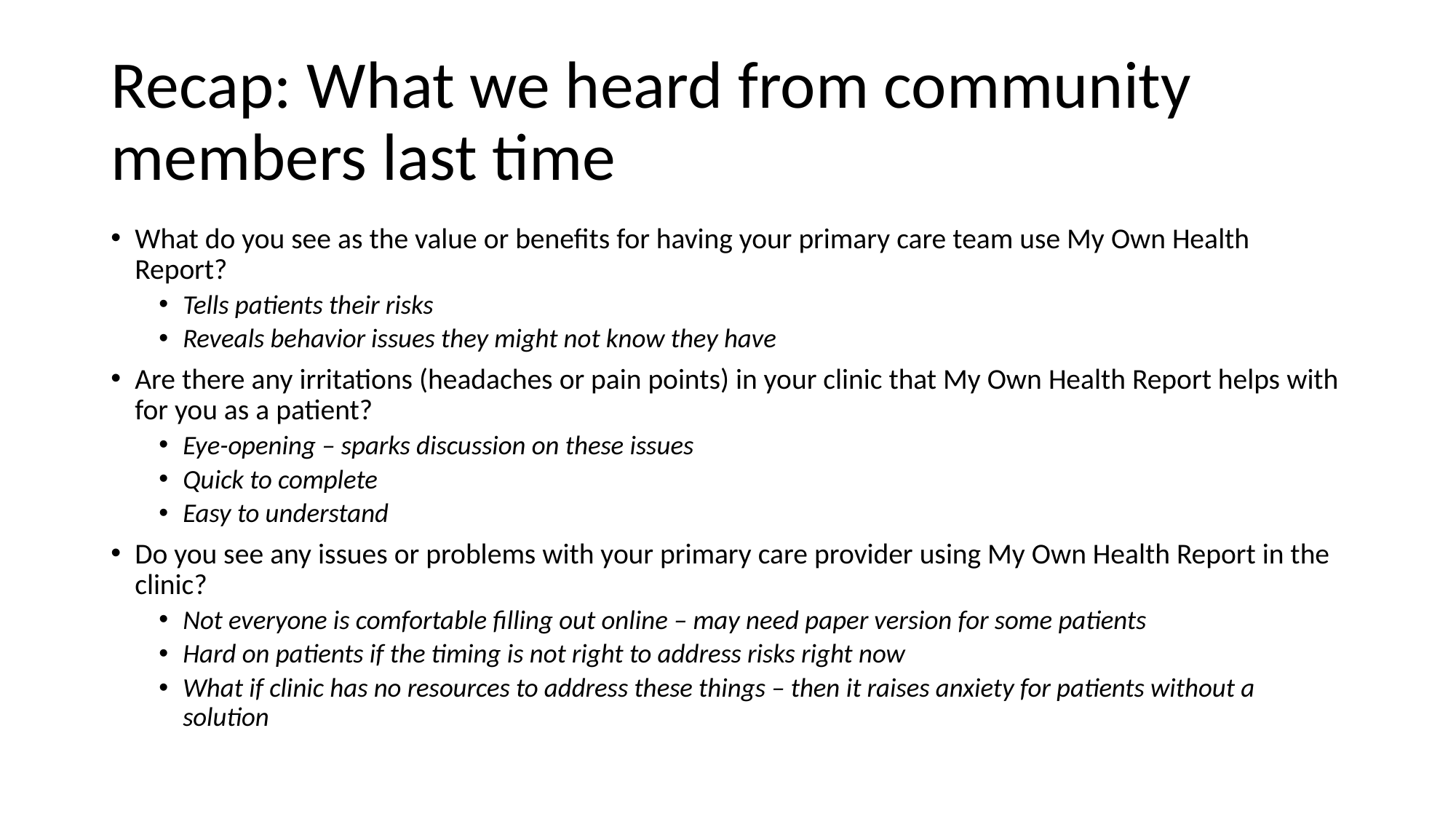

# Recap: What we heard from community members last time
What do you see as the value or benefits for having your primary care team use My Own Health Report?
Tells patients their risks
Reveals behavior issues they might not know they have
Are there any irritations (headaches or pain points) in your clinic that My Own Health Report helps with for you as a patient?
Eye-opening – sparks discussion on these issues
Quick to complete
Easy to understand
Do you see any issues or problems with your primary care provider using My Own Health Report in the clinic?
Not everyone is comfortable filling out online – may need paper version for some patients
Hard on patients if the timing is not right to address risks right now
What if clinic has no resources to address these things – then it raises anxiety for patients without a solution